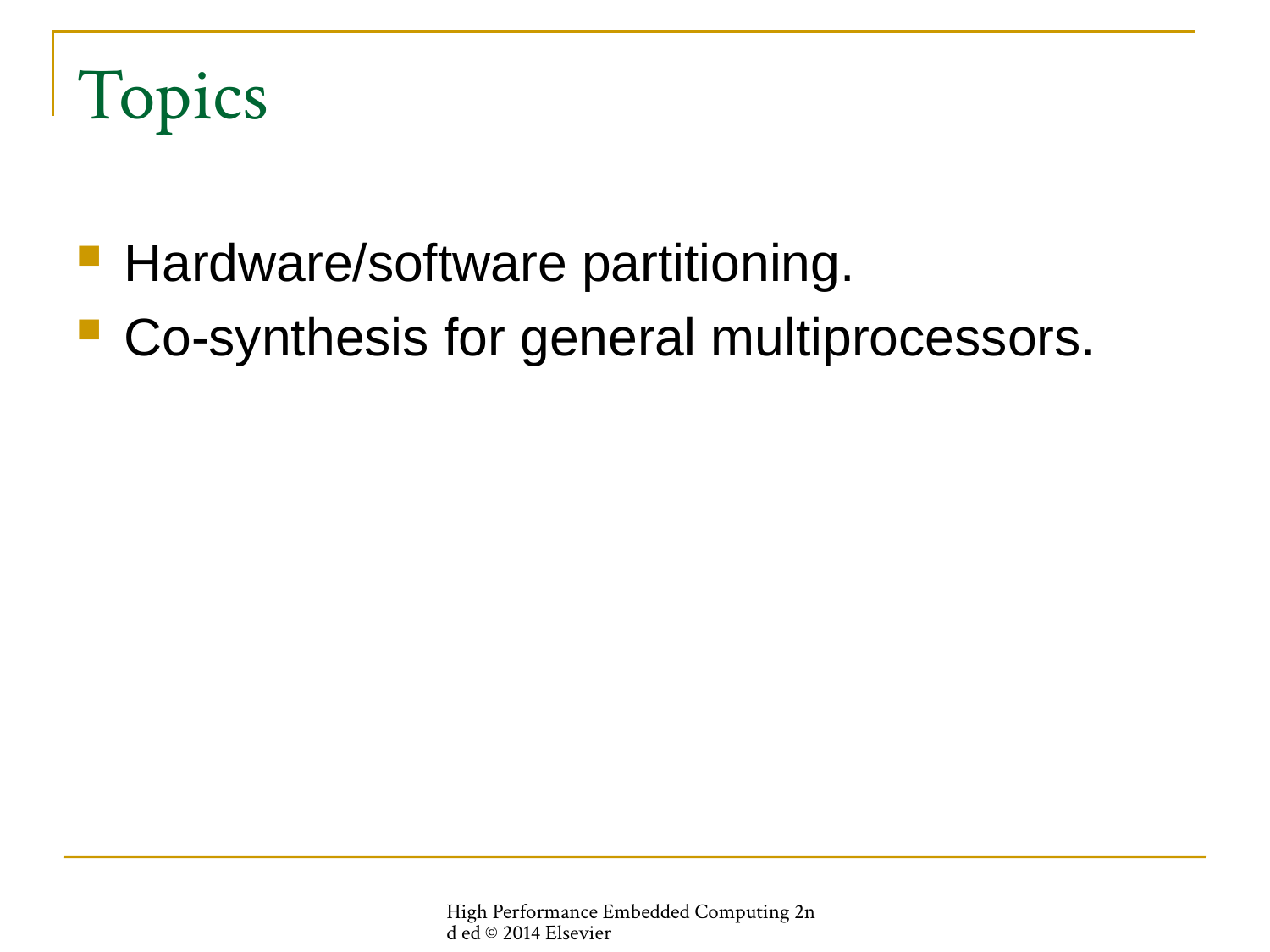

# Topics
Hardware/software partitioning.
Co-synthesis for general multiprocessors.
High Performance Embedded Computing 2nd ed © 2014 Elsevier